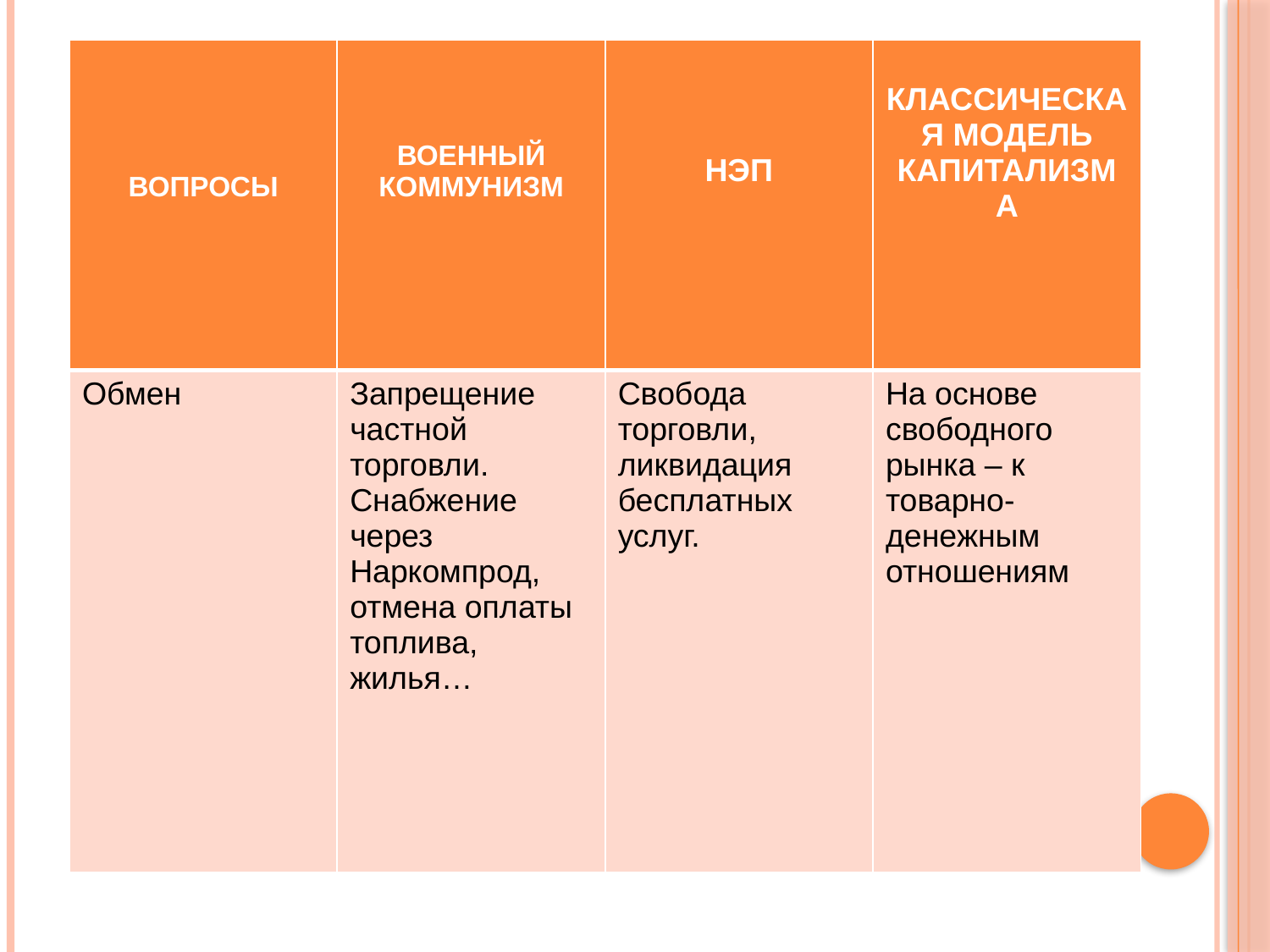

| ВОПРОСЫ | ВОЕННЫЙ КОММУНИЗМ | НЭП | КЛАССИЧЕСКАЯ МОДЕЛЬ КАПИТАЛИЗМА |
| --- | --- | --- | --- |
| Обмен | Запрещение частной торговли. Снабжение через Наркомпрод, отмена оплаты топлива, жилья… | Свобода торговли, ликвидация бесплатных услуг. | На основе свободного рынка – к товарно- денежным отношениям |